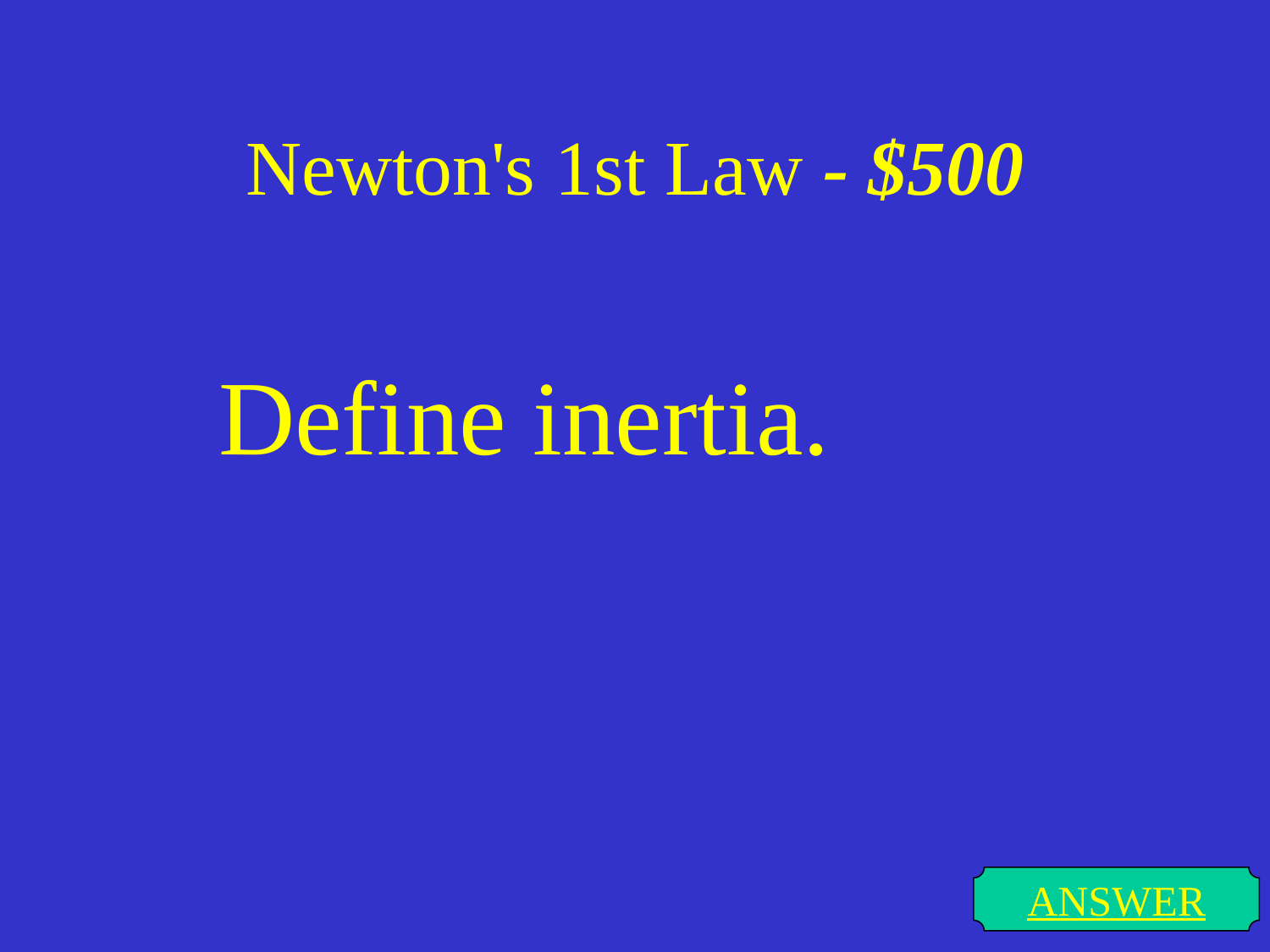

# Newton's 1st Law - $500
Define inertia.

ANSWER